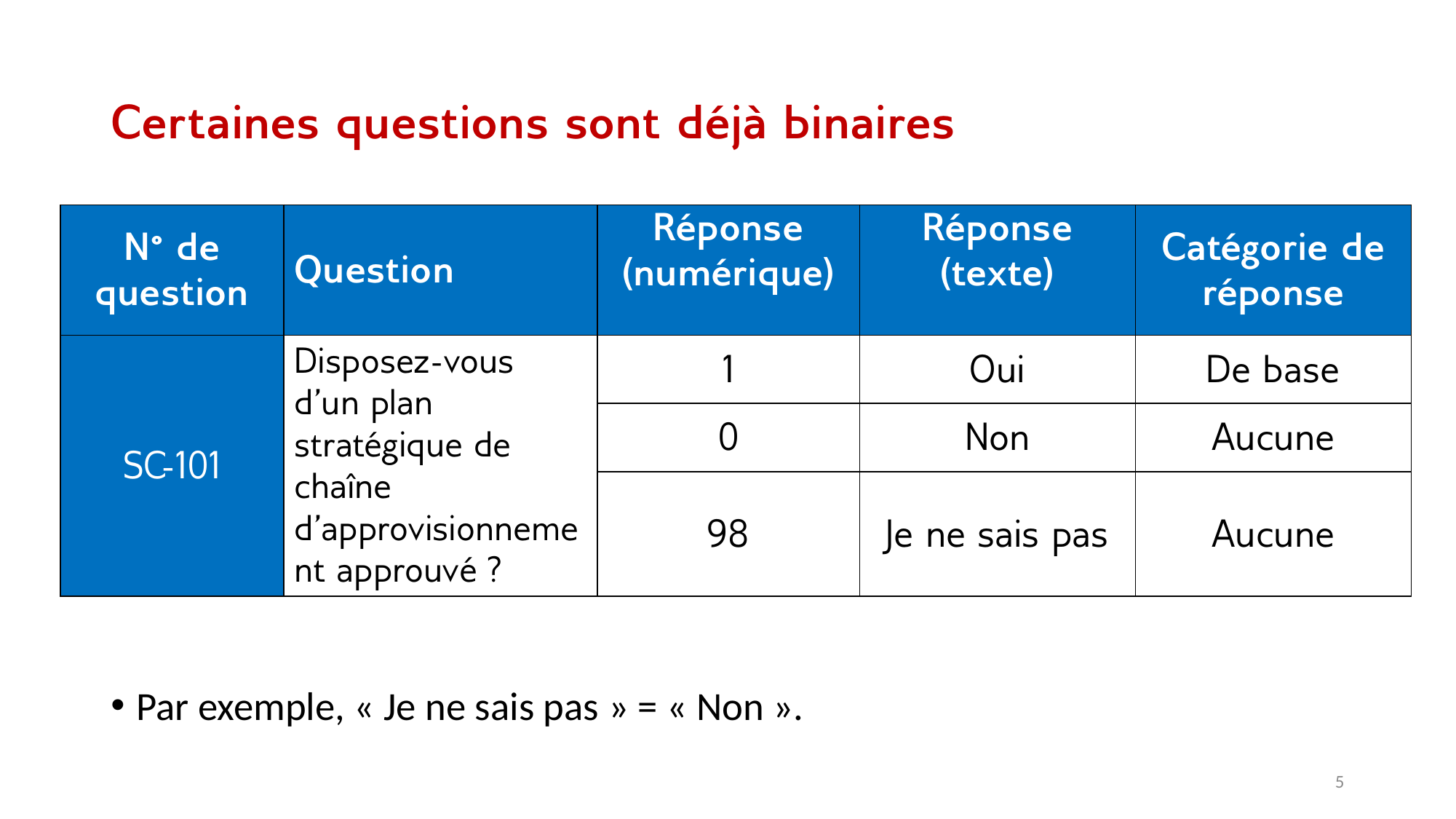

# Certaines questions sont déjà binaires
| N° de question | Question | Réponse (numérique) | Réponse (texte) | Catégorie de réponse |
| --- | --- | --- | --- | --- |
| SC-101 | Disposez-vous d’un plan stratégique de chaîne d’approvisionnement approuvé ? | 1 | Oui | De base |
|  |  | 0 | Non | Aucune |
|  |  | 98 | Je ne sais pas | Aucune |

Par exemple, « Je ne sais pas » = « Non ».
5